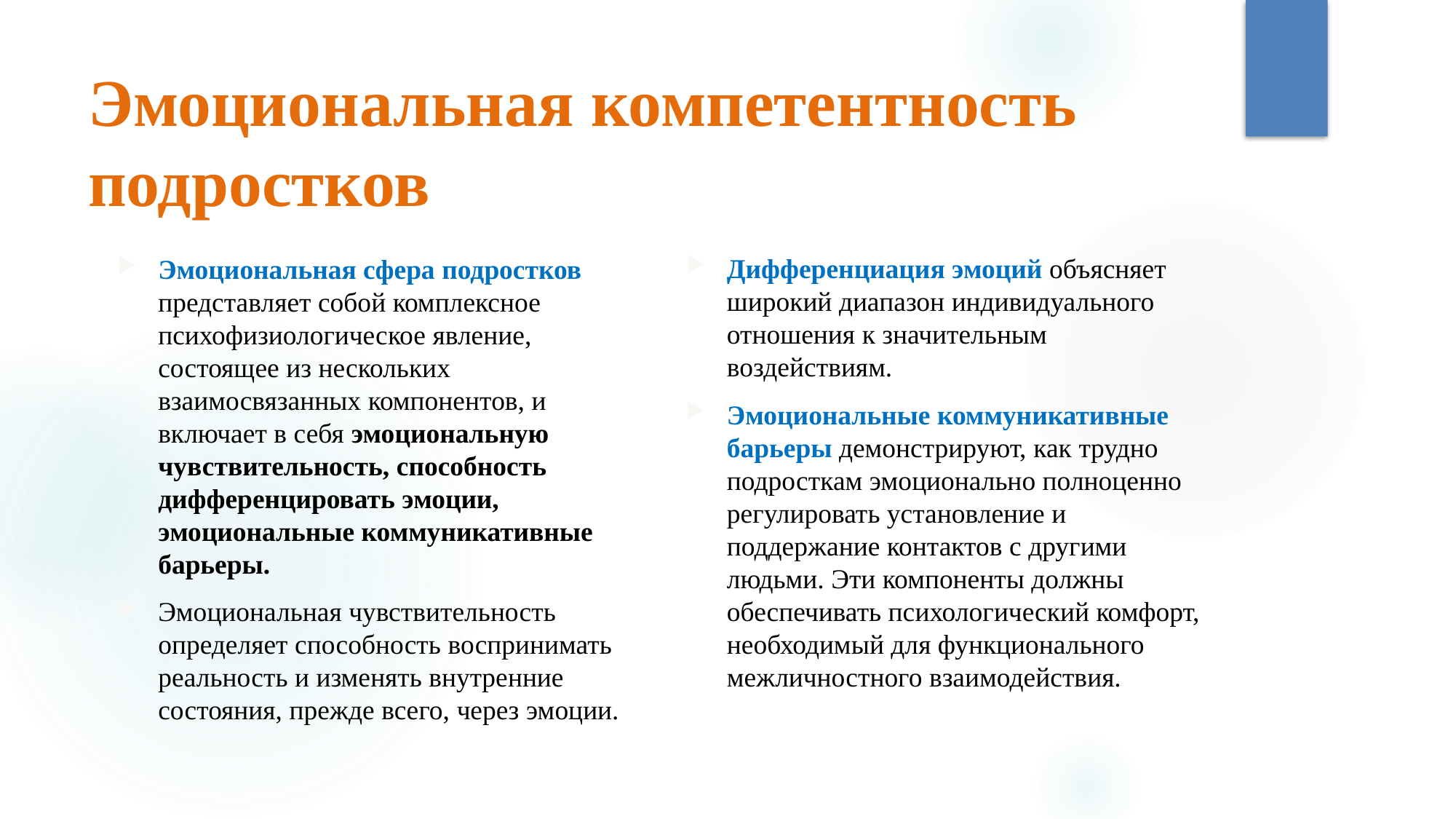

# Эмоциональная компетентность подростков
Дифференциация эмоций объясняет широкий диапазон индивидуального отношения к значительным воздействиям.
Эмоциональные коммуникативные барьеры демонстрируют, как трудно подросткам эмоционально полноценно регулировать установление и поддержание контактов с другими людьми. Эти компоненты должны обеспечивать психологический комфорт, необходимый для функционального межличностного взаимодействия.

Эмоциональная сфера подростков представляет собой комплексное психофизиологическое явление, состоящее из нескольких взаимосвязанных компонентов, и включает в себя эмоциональную чувствительность, способность дифференцировать эмоции, эмоциональные коммуникативные барьеры.
Эмоциональная чувствительность определяет способность воспринимать реальность и изменять внутренние состояния, прежде всего, через эмоции.